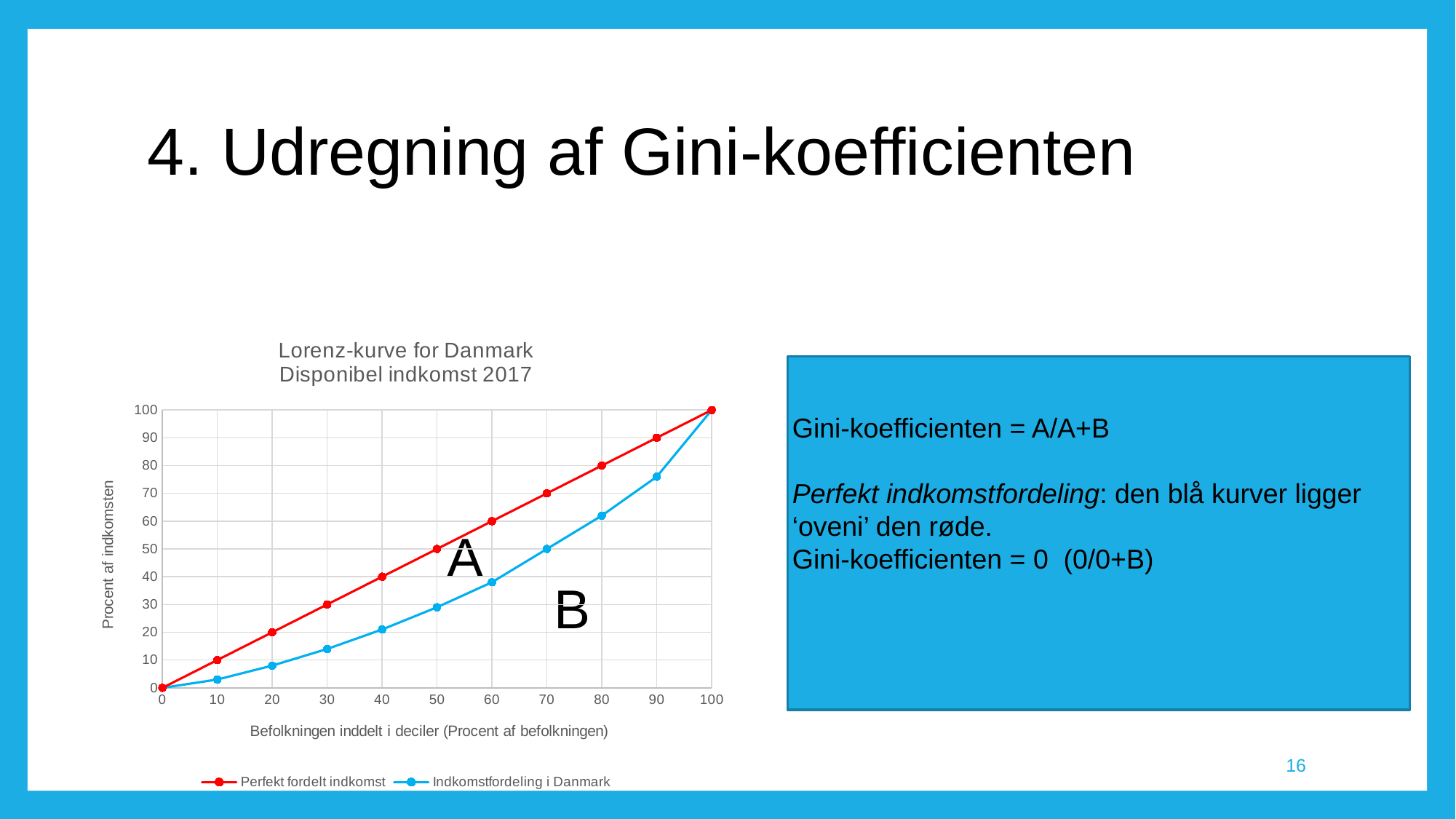

# 4. Udregning af Gini-koefficienten

### Chart: Lorenz-kurve for Danmark
Disponibel indkomst 2017

| Category | Perfekt fordelt indkomst | Indkomstfordeling i Danmark |
|---|---|---|
Gini-koefficienten = A/A+B

Perfekt indkomstfordeling: den blå kurver ligger ‘oveni’ den røde.
Gini-koefficienten = 0  (0/0+B)

A
B
16